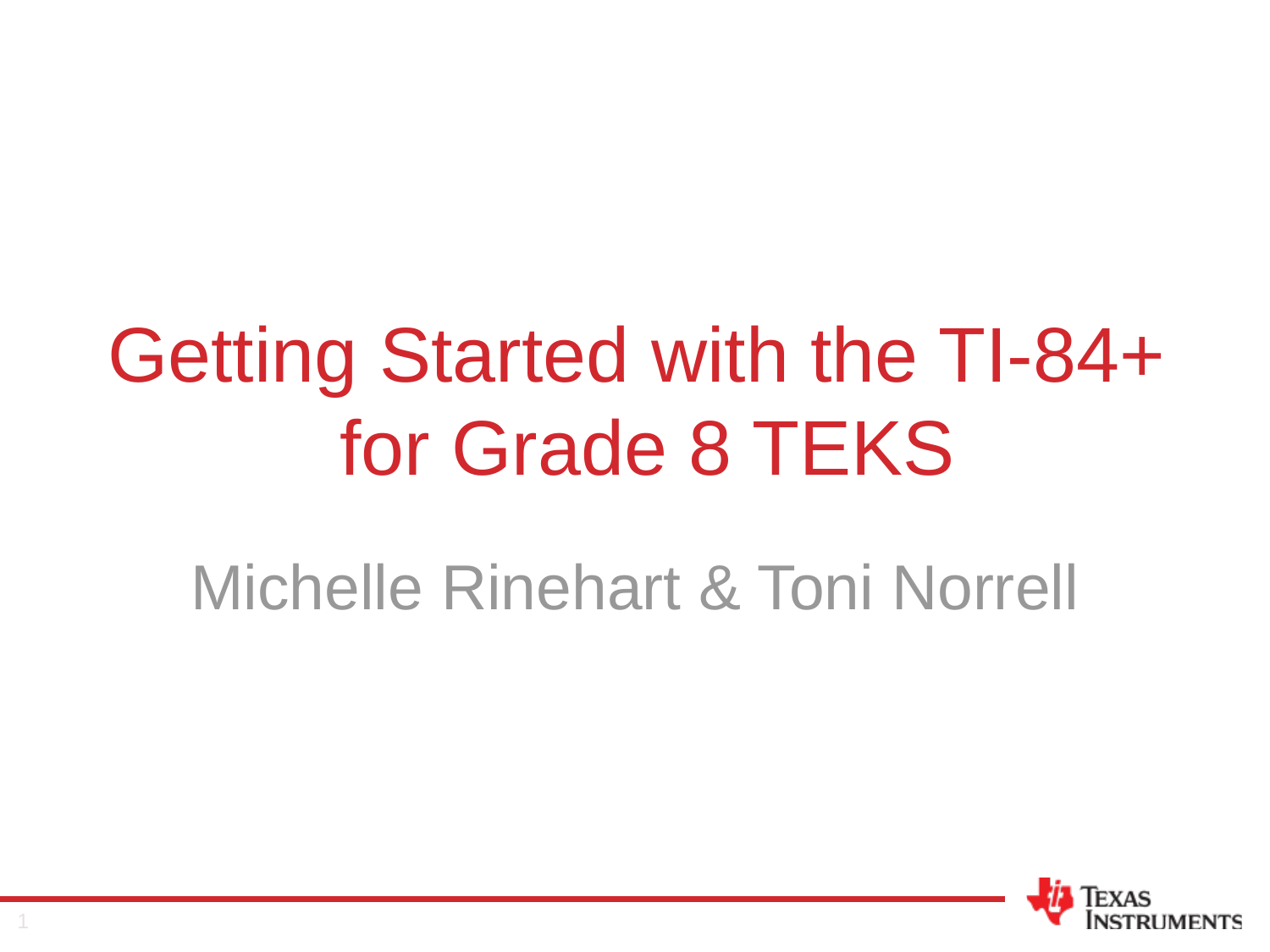

# Getting Started with the TI-84+ for Grade 8 TEKS
Michelle Rinehart & Toni Norrell